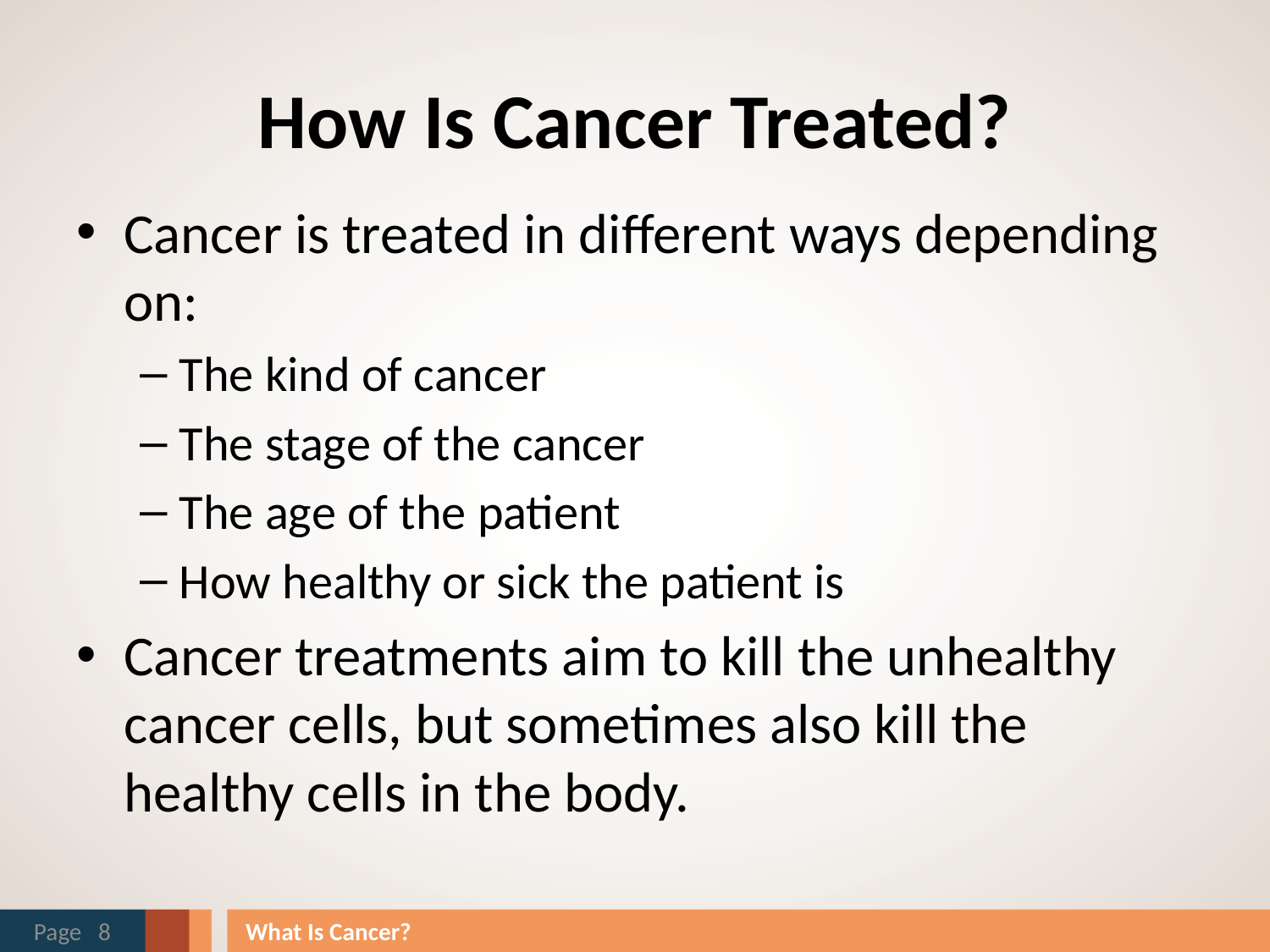

# How Is Cancer Treated?
Cancer is treated in different ways depending on:
The kind of cancer
The stage of the cancer
The age of the patient
How healthy or sick the patient is
Cancer treatments aim to kill the unhealthy cancer cells, but sometimes also kill the healthy cells in the body.

Page   8
What Is Cancer?